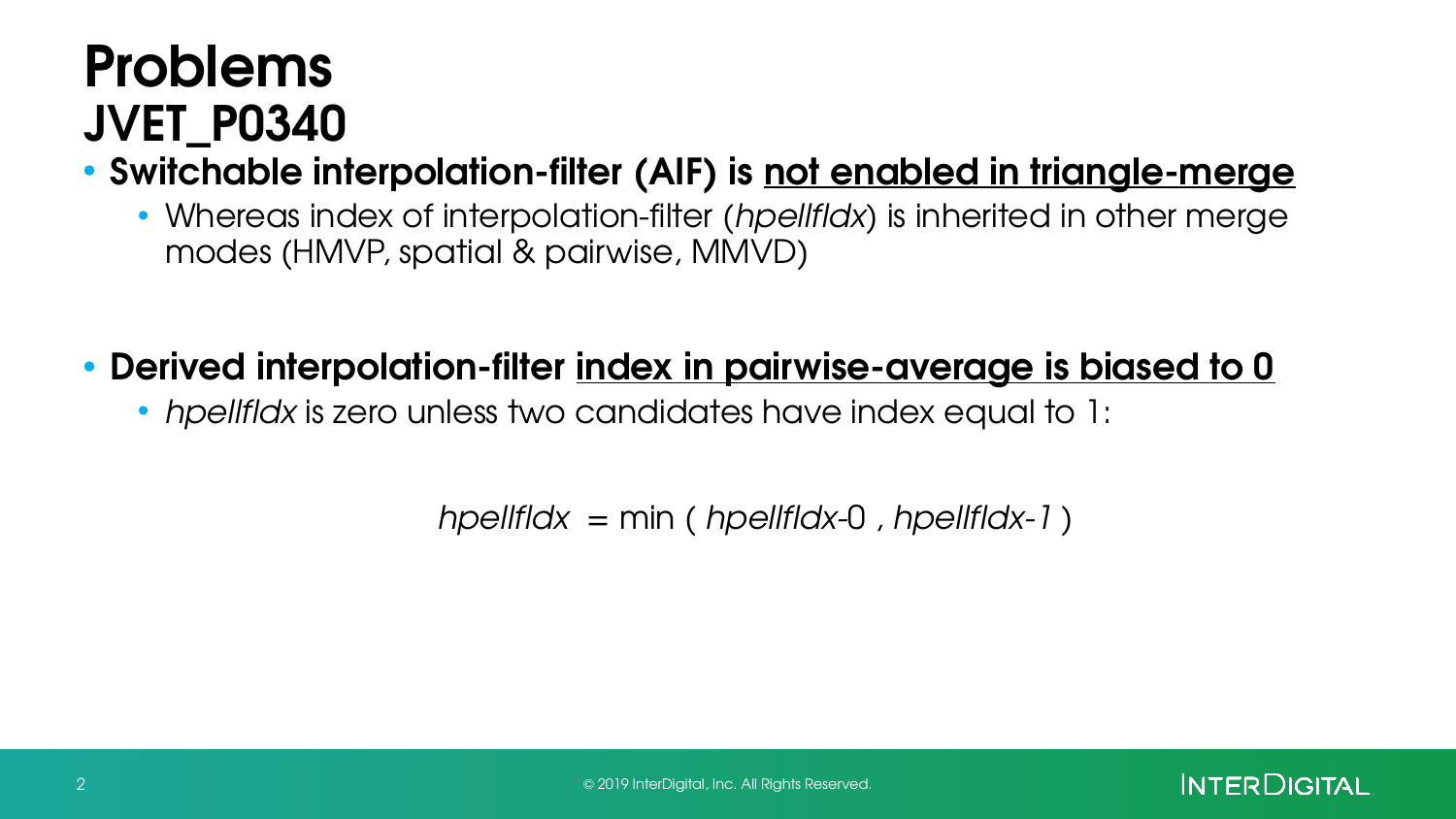

# Problems							JVET_P0340
Switchable interpolation-filter (AIF) is not enabled in triangle-merge
Whereas index of interpolation-filter (hpelIfIdx) is inherited in other merge modes (HMVP, spatial & pairwise, MMVD)

Derived interpolation-filter index in pairwise-average is biased to 0
hpelIfIdx is zero unless two candidates have index equal to 1:

hpelIfIdx  = min ( hpelIfIdx-0 , hpelIfIdx-1 )

2
© 2019 InterDigital, Inc. All Rights Reserved.